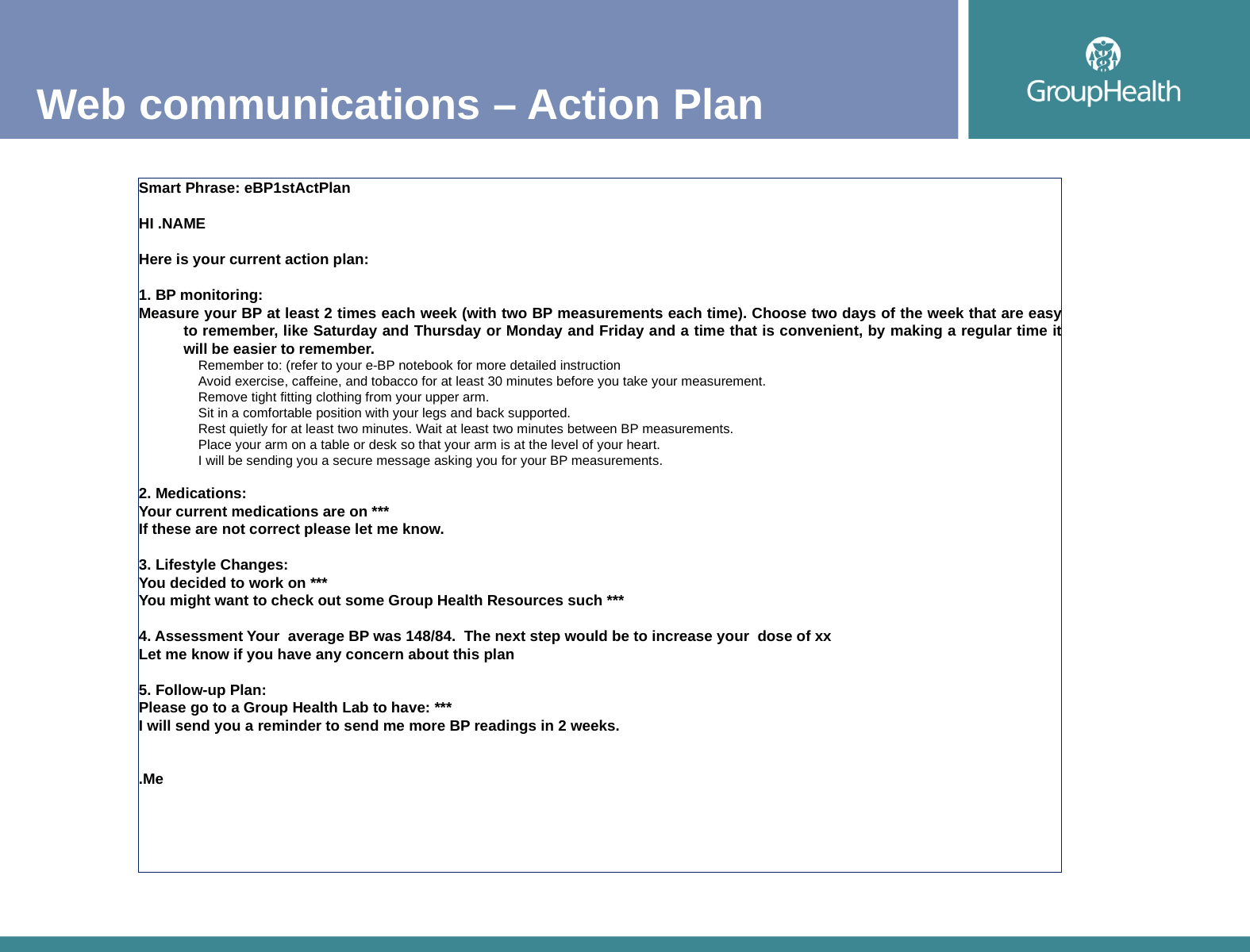

Web communications – Action Plan
Smart Phrase: eBP1stActPlan

HI .NAME

Here is your current action plan:

1. BP monitoring:
Measure your BP at least 2 times each week (with two BP measurements each time). Choose two days of the week that are easy to remember, like Saturday and Thursday or Monday and Friday and a time that is convenient, by making a regular time it will be easier to remember.
Remember to: (refer to your e-BP notebook for more detailed instruction
Avoid exercise, caffeine, and tobacco for at least 30 minutes before you take your measurement.
Remove tight fitting clothing from your upper arm.
Sit in a comfortable position with your legs and back supported.
Rest quietly for at least two minutes. Wait at least two minutes between BP measurements.
Place your arm on a table or desk so that your arm is at the level of your heart.
I will be sending you a secure message asking you for your BP measurements.

2. Medications:
Your current medications are on ***
If these are not correct please let me know.

3. Lifestyle Changes:
You decided to work on ***
You might want to check out some Group Health Resources such ***

4. Assessment Your  average BP was 148/84.  The next step would be to increase your  dose of xx
Let me know if you have any concern about this plan

5. Follow-up Plan:
Please go to a Group Health Lab to have: ***
I will send you a reminder to send me more BP readings in 2 weeks.

.Me